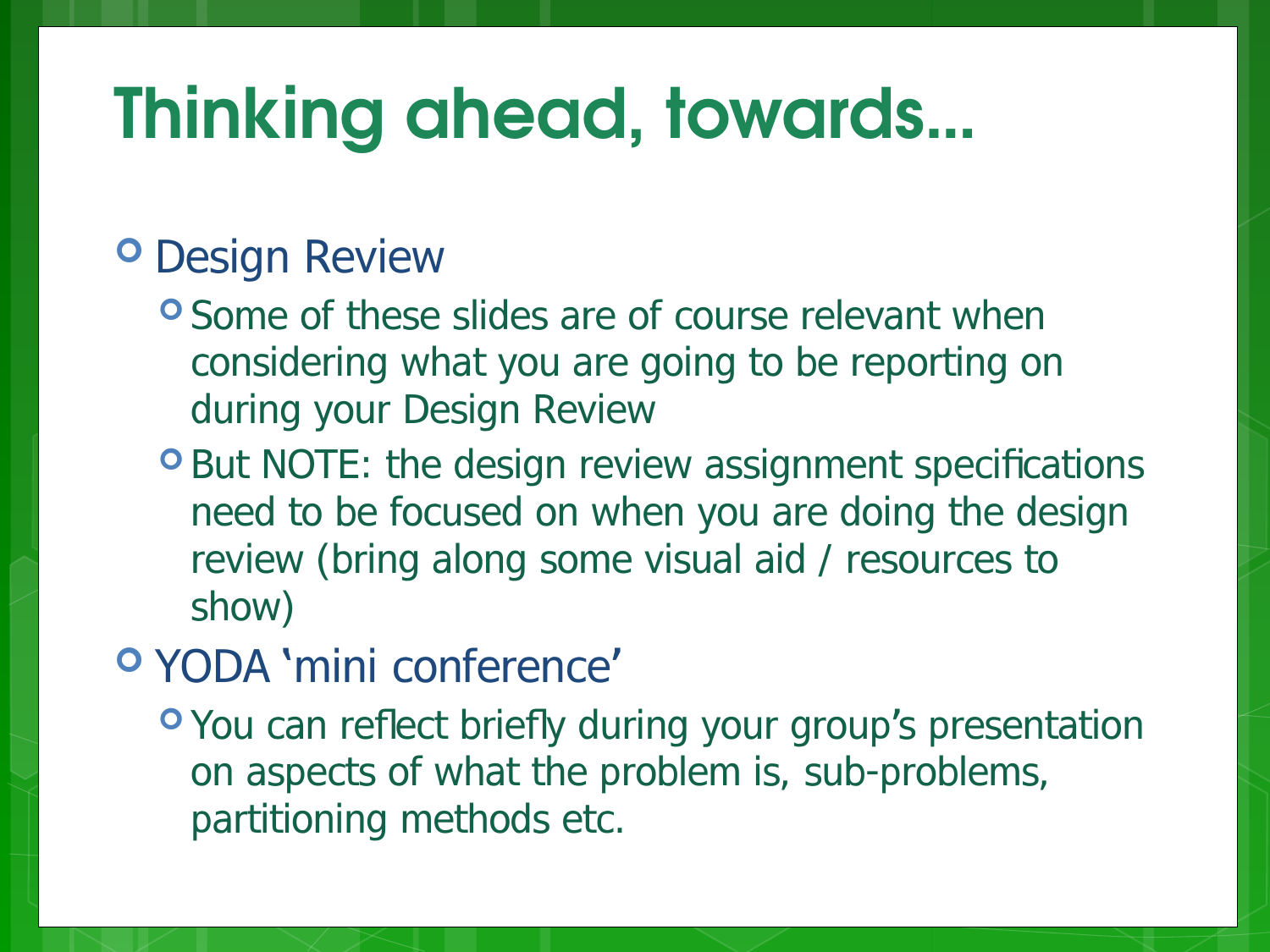

# Thinking ahead, towards…
Design Review
Some of these slides are of course relevant when considering what you are going to be reporting on during your Design Review
But NOTE: the design review assignment specifications need to be focused on when you are doing the design review (bring along some visual aid / resources to show)
YODA ‘mini conference’
You can reflect briefly during your group’s presentation on aspects of what the problem is, sub-problems, partitioning methods etc.